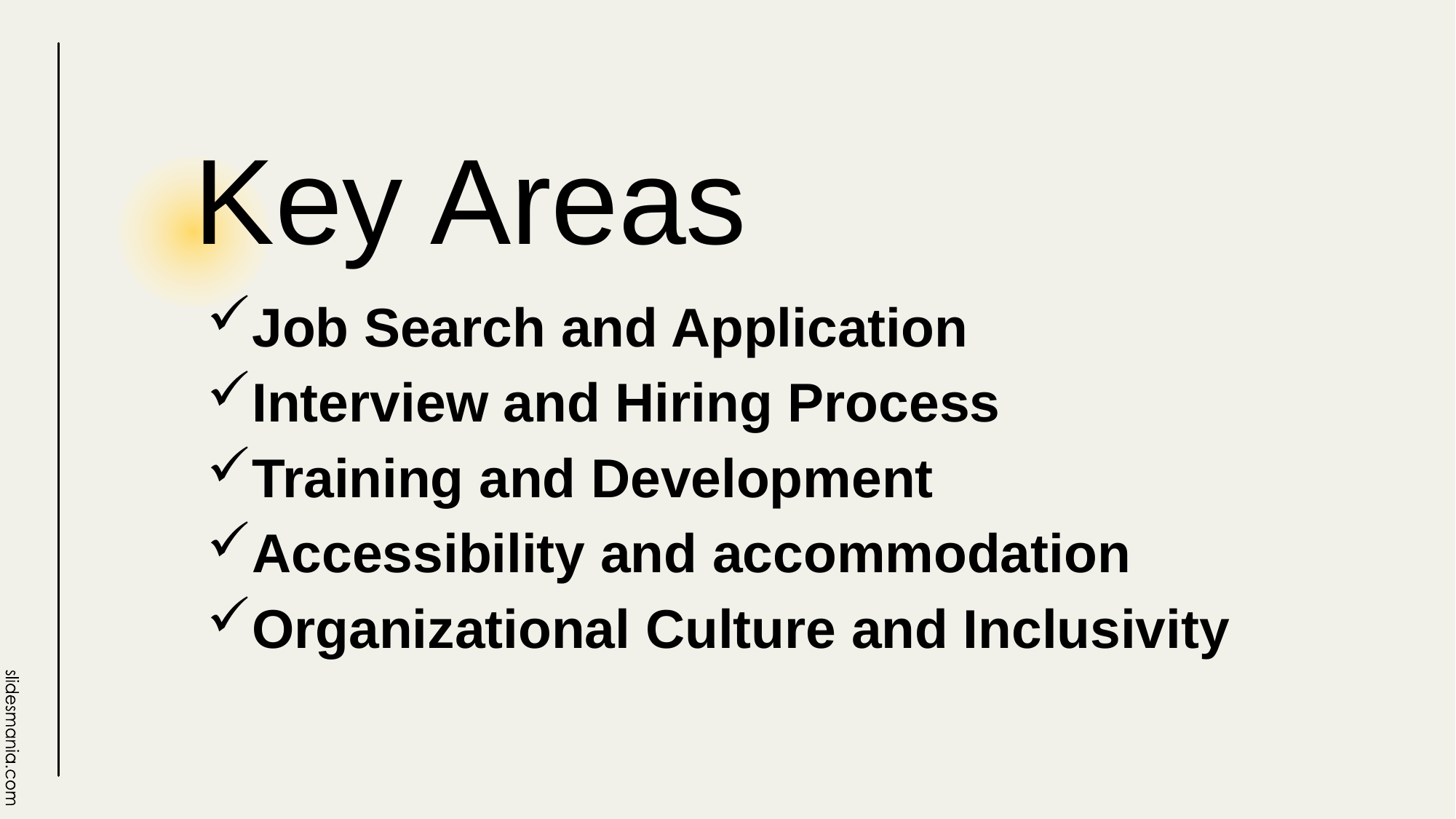

# Key Areas

Job Search and Application
Interview and Hiring Process
Training and Development
Accessibility and accommodation
Organizational Culture and Inclusivity